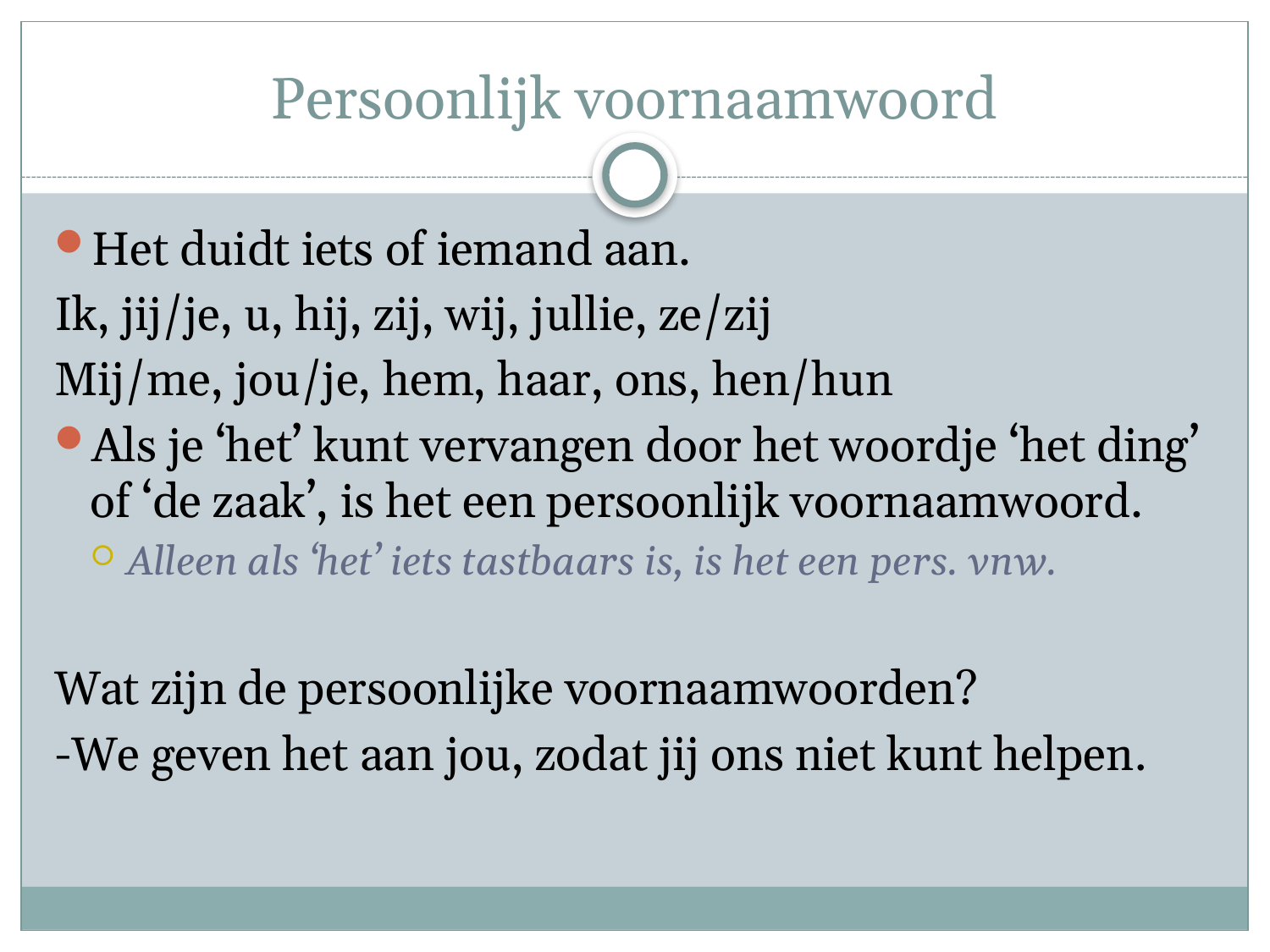

# Persoonlijk voornaamwoord
Het duidt iets of iemand aan.
Ik, jij/je, u, hij, zij, wij, jullie, ze/zij
Mij/me, jou/je, hem, haar, ons, hen/hun
Als je ‘het’ kunt vervangen door het woordje ‘het ding’ of ‘de zaak’, is het een persoonlijk voornaamwoord.
Alleen als ‘het’ iets tastbaars is, is het een pers. vnw.

Wat zijn de persoonlijke voornaamwoorden?
-We geven het aan jou, zodat jij ons niet kunt helpen.